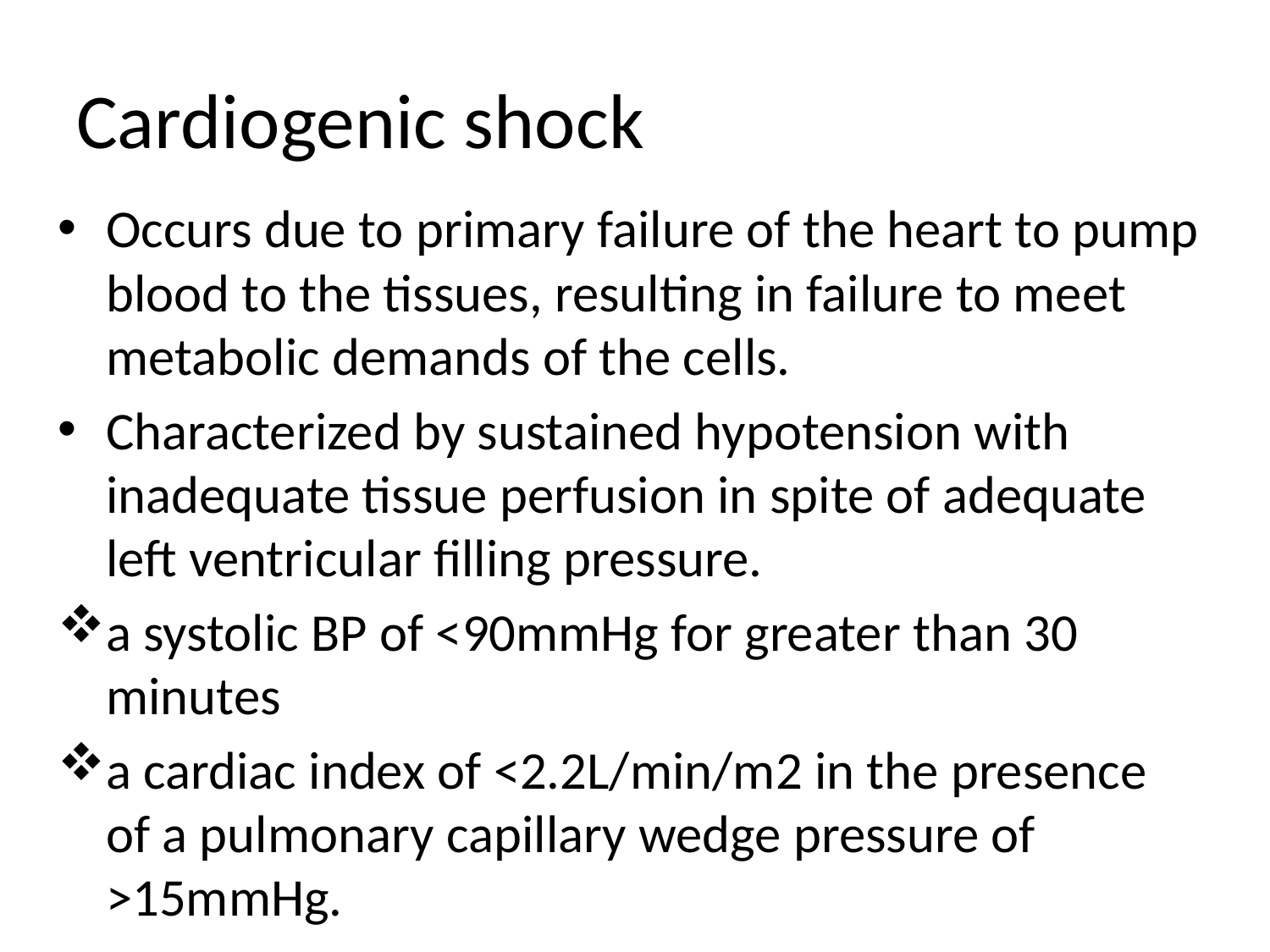

# Cardiogenic shock
Occurs due to primary failure of the heart to pump blood to the tissues, resulting in failure to meet metabolic demands of the cells.
Characterized by sustained hypotension with inadequate tissue perfusion in spite of adequate left ventricular filling pressure.
a systolic BP of <90mmHg for greater than 30 minutes
a cardiac index of <2.2L/min/m2 in the presence of a pulmonary capillary wedge pressure of >15mmHg.